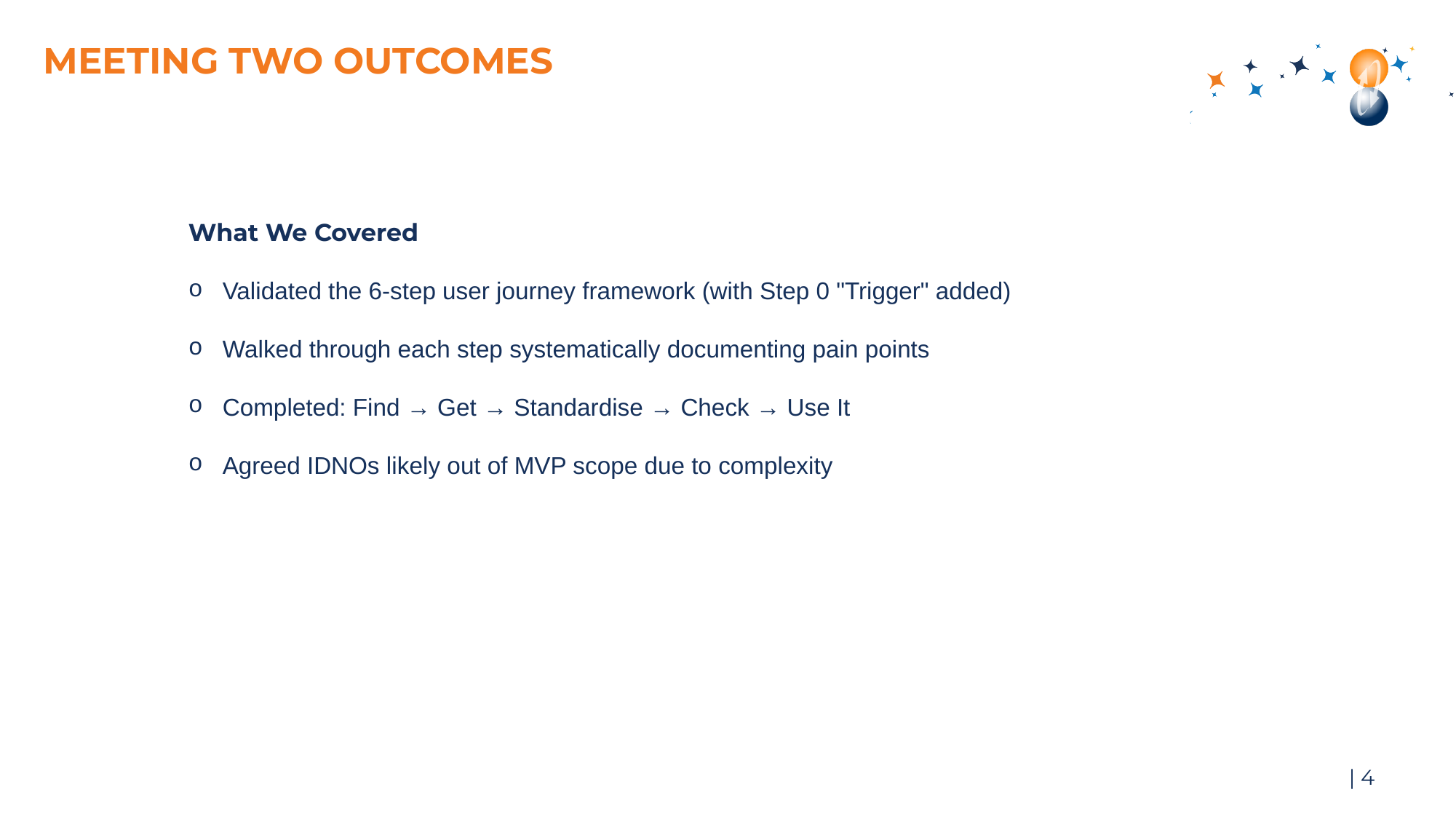

# MEETING TWO OUTCOMES
What We Covered
Validated the 6-step user journey framework (with Step 0 "Trigger" added)
Walked through each step systematically documenting pain points
Completed: Find → Get → Standardise → Check → Use It
Agreed IDNOs likely out of MVP scope due to complexity